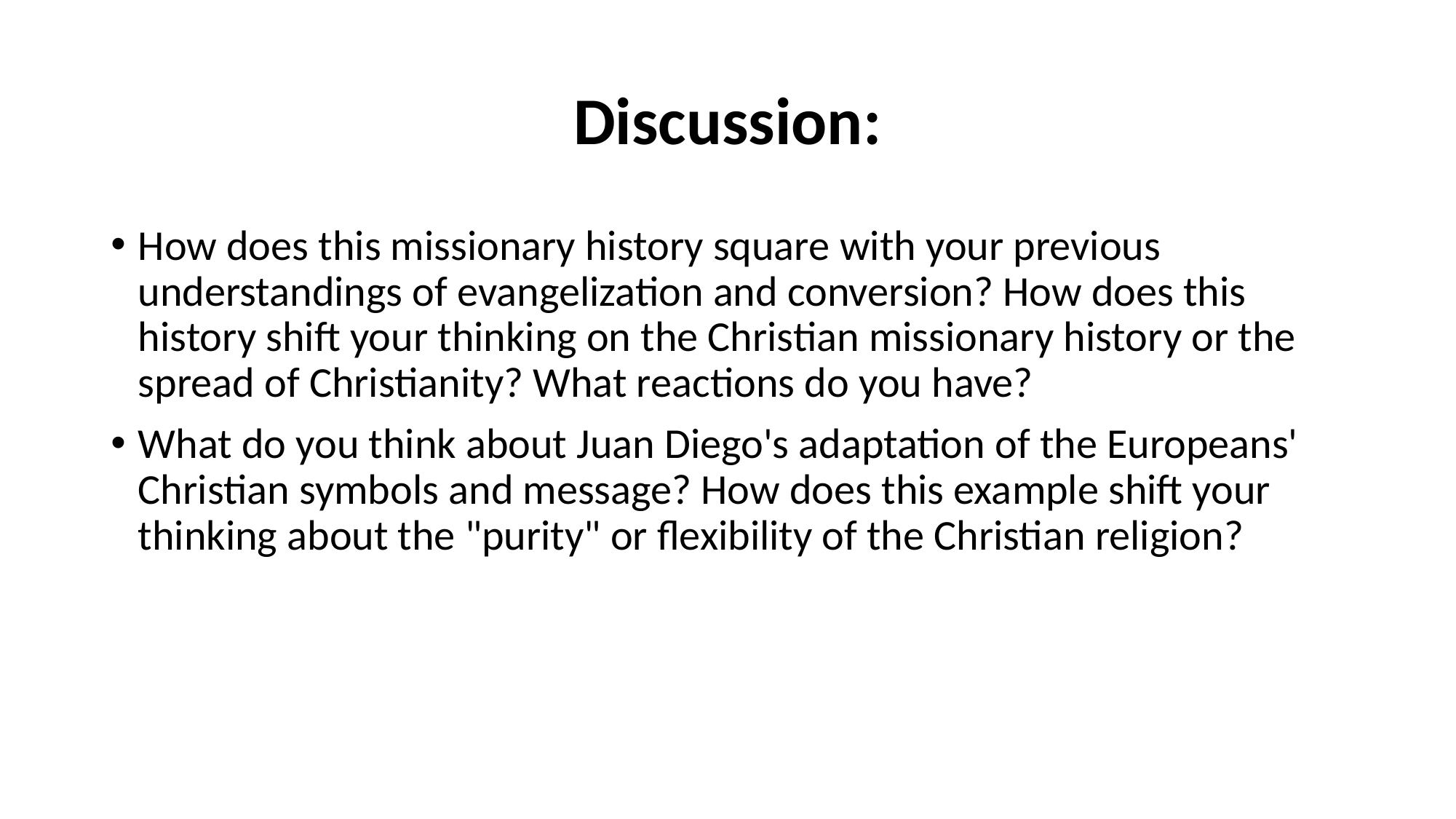

# Discussion:
How does this missionary history square with your previous understandings of evangelization and conversion? How does this history shift your thinking on the Christian missionary history or the spread of Christianity? What reactions do you have?
What do you think about Juan Diego's adaptation of the Europeans' Christian symbols and message? How does this example shift your thinking about the "purity" or flexibility of the Christian religion?